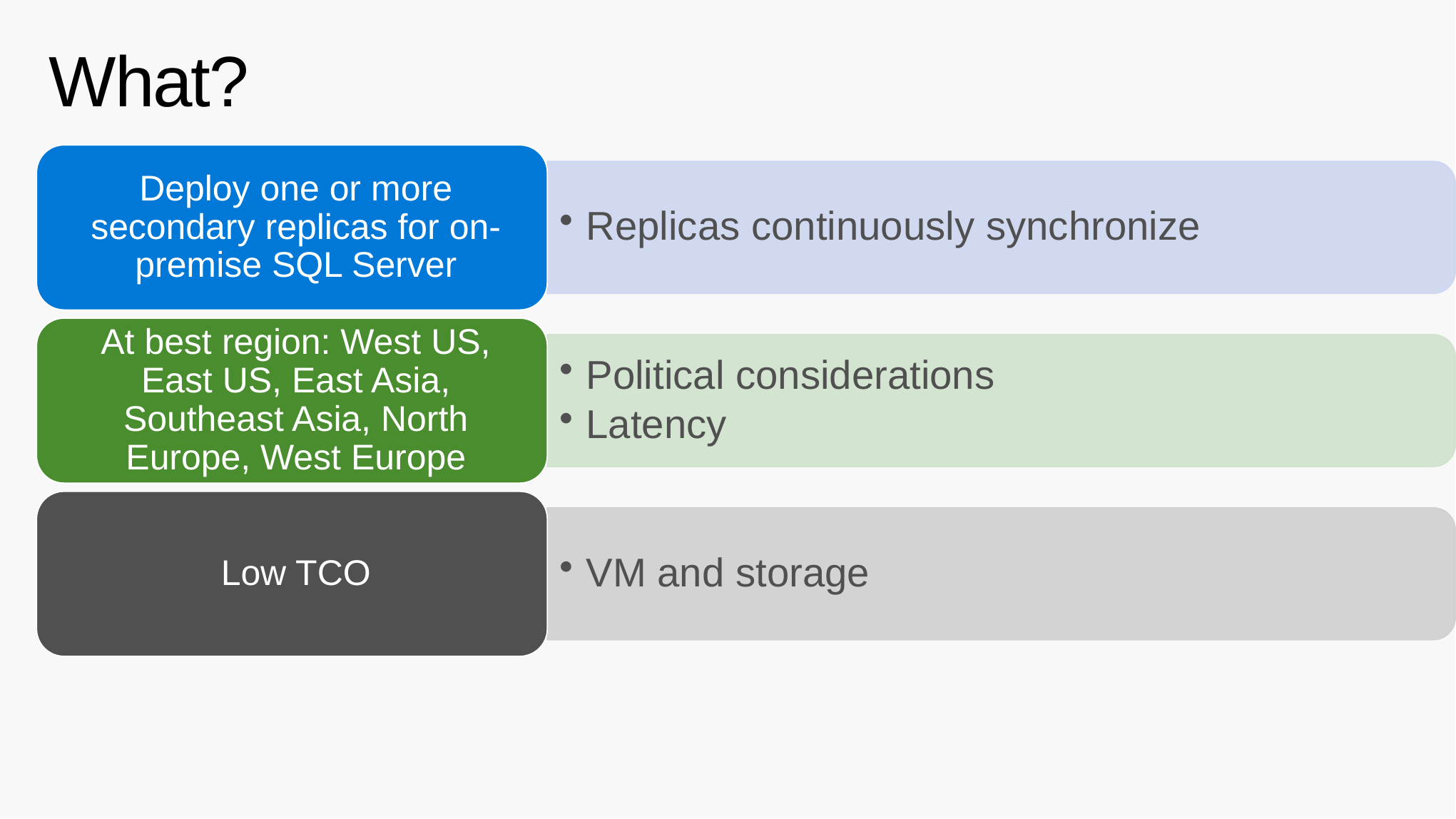

# What?

Replicas continuously synchronize
Deploy one or more secondary replicas for on-premise SQL Server
Political considerations
Latency
At best region: West US, East US, East Asia, Southeast Asia, North Europe, West Europe
VM and storage
Low TCO